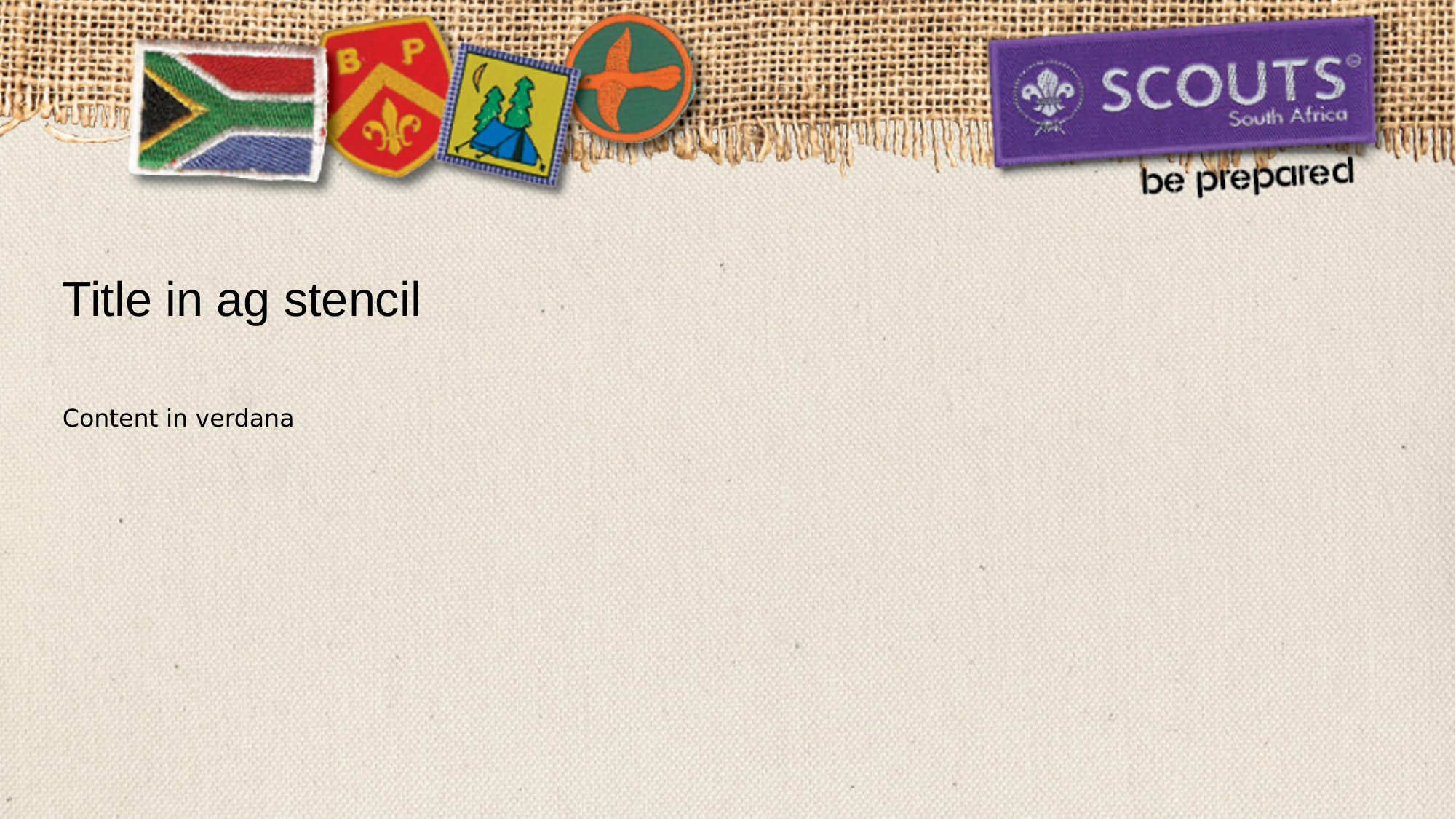

# Title in ag stencil
Content in verdana